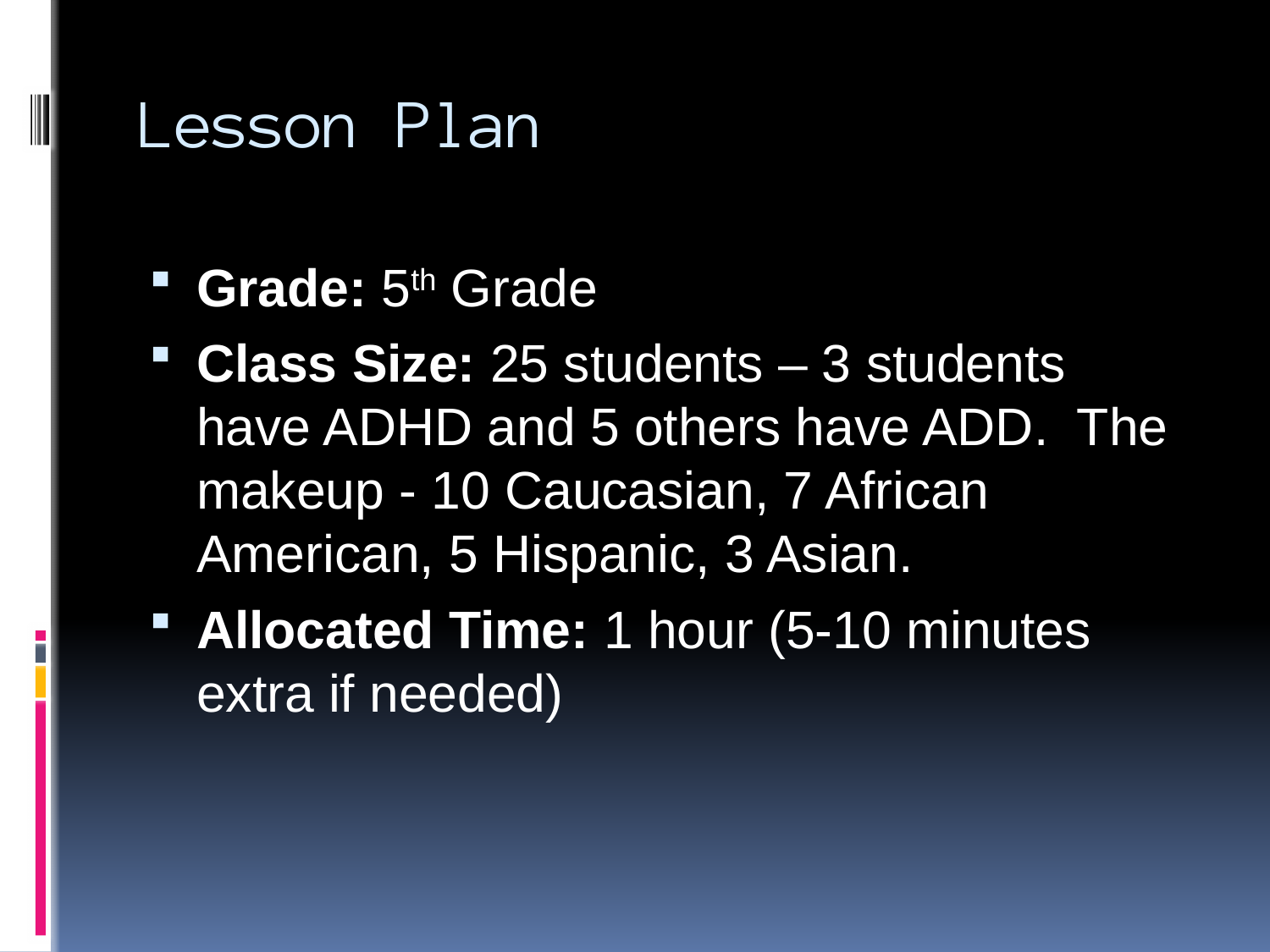

# Lesson Plan
Grade: 5th Grade
Class Size: 25 students – 3 students have ADHD and 5 others have ADD.  The makeup - 10 Caucasian, 7 African American, 5 Hispanic, 3 Asian.
Allocated Time: 1 hour (5-10 minutes extra if needed)